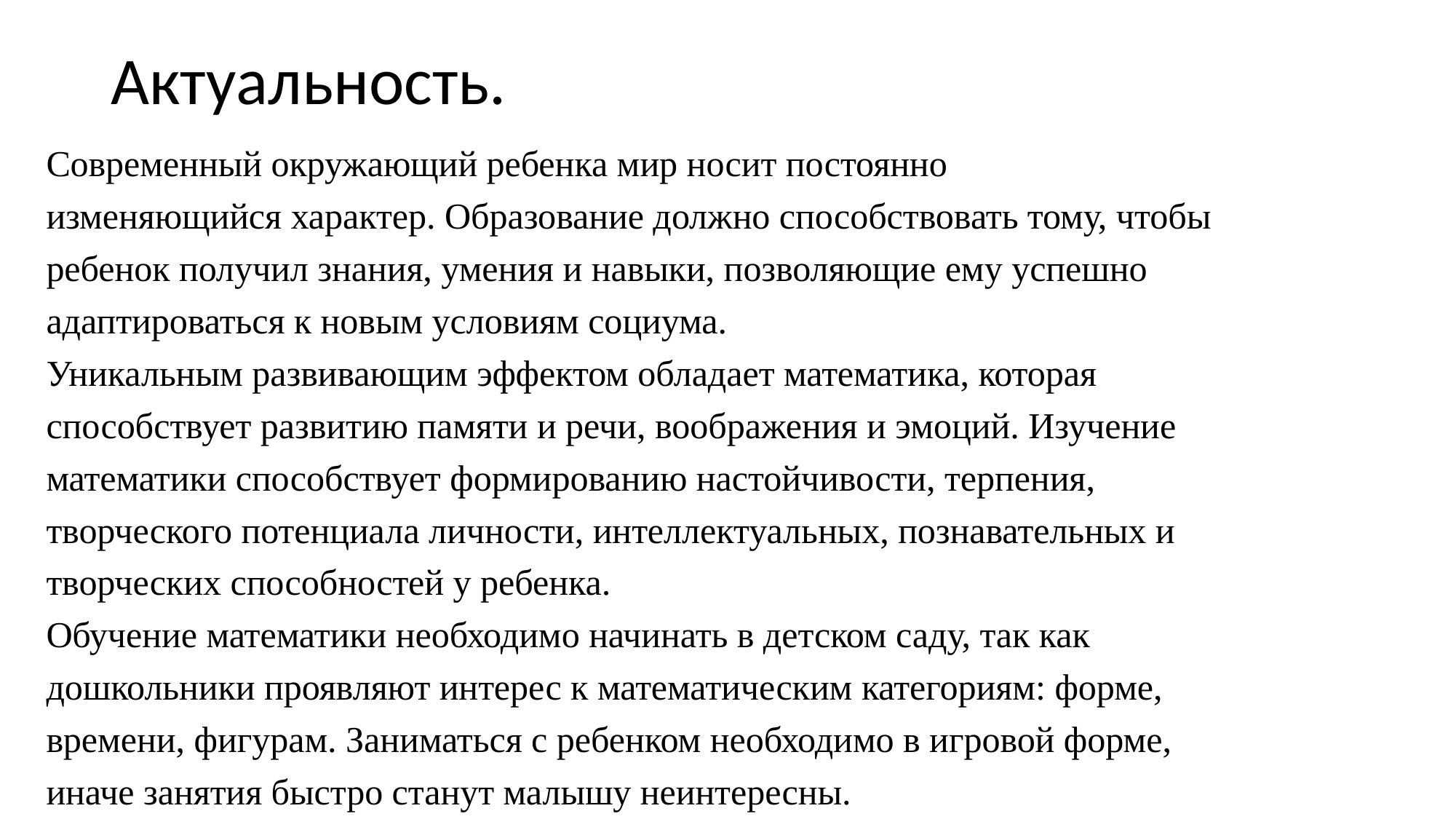

# Актуальность.
Современный окружающий ребенка мир носит постоянно
изменяющийся характер. Образование должно способствовать тому, чтобы
ребенок получил знания, умения и навыки, позволяющие ему успешно
адаптироваться к новым условиям социума.
Уникальным развивающим эффектом обладает математика, которая
способствует развитию памяти и речи, воображения и эмоций. Изучение
математики способствует формированию настойчивости, терпения,
творческого потенциала личности, интеллектуальных, познавательных и
творческих способностей у ребенка.
Обучение математики необходимо начинать в детском саду, так как
дошкольники проявляют интерес к математическим категориям: форме,
времени, фигурам. Заниматься с ребенком необходимо в игровой форме,
иначе занятия быстро станут малышу неинтересны.